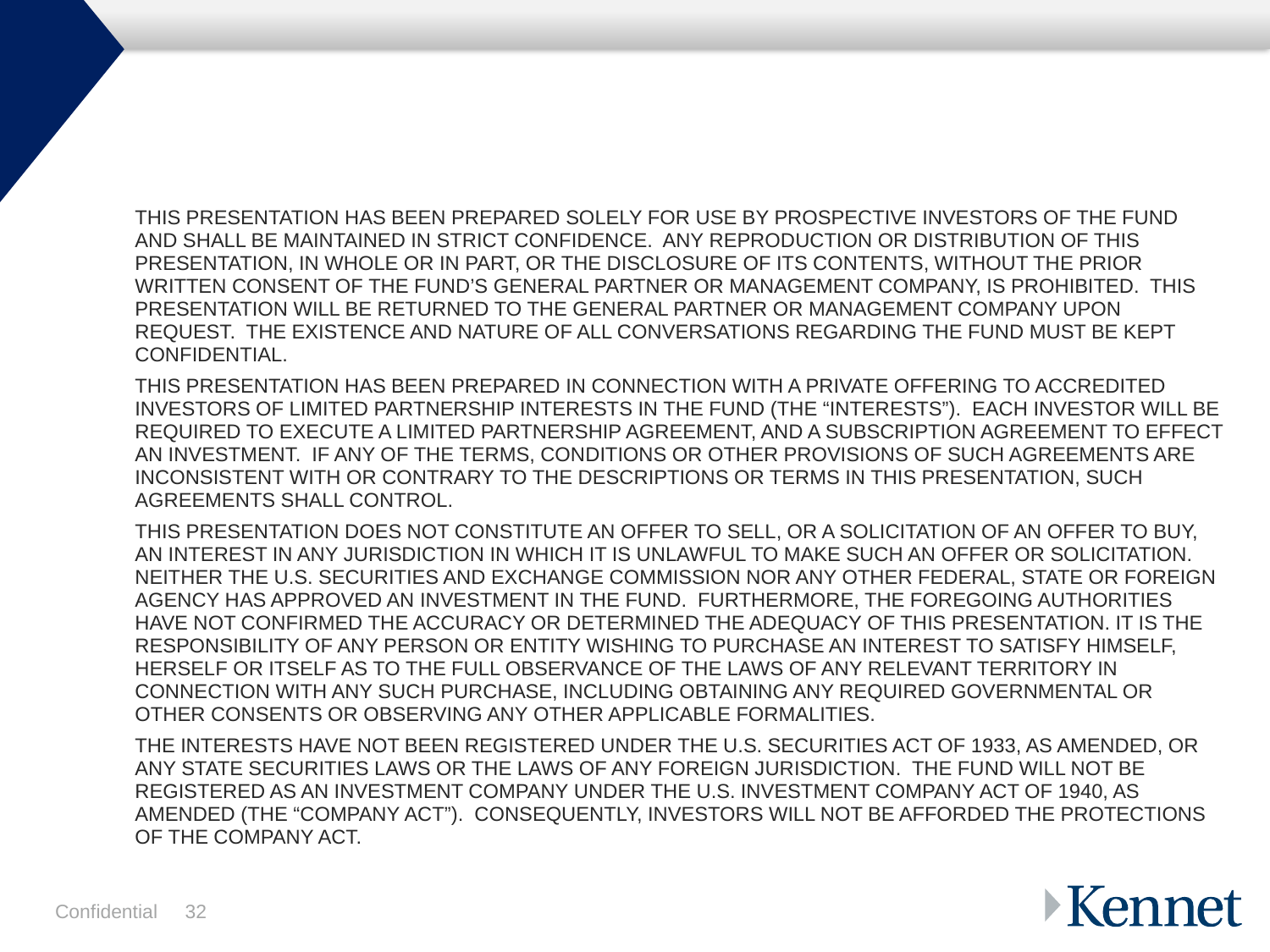

THIS PRESENTATION HAS BEEN PREPARED SOLELY FOR USE BY PROSPECTIVE INVESTORS OF THE FUND AND SHALL BE MAINTAINED IN STRICT CONFIDENCE.  ANY REPRODUCTION OR DISTRIBUTION OF THIS PRESENTATION, IN WHOLE OR IN PART, OR THE DISCLOSURE OF ITS CONTENTS, WITHOUT THE PRIOR WRITTEN CONSENT OF THE FUND’S GENERAL PARTNER OR MANAGEMENT COMPANY, IS PROHIBITED.  THIS PRESENTATION WILL BE RETURNED TO THE GENERAL PARTNER OR MANAGEMENT COMPANY UPON REQUEST.  THE EXISTENCE AND NATURE OF ALL CONVERSATIONS REGARDING THE FUND MUST BE KEPT CONFIDENTIAL.
THIS PRESENTATION HAS BEEN PREPARED IN CONNECTION WITH A PRIVATE OFFERING TO ACCREDITED INVESTORS OF LIMITED PARTNERSHIP INTERESTS IN THE FUND (THE “INTERESTS”).  EACH INVESTOR WILL BE REQUIRED TO EXECUTE A LIMITED PARTNERSHIP AGREEMENT, AND A SUBSCRIPTION AGREEMENT TO EFFECT AN INVESTMENT.  IF ANY OF THE TERMS, CONDITIONS OR OTHER PROVISIONS OF SUCH AGREEMENTS ARE INCONSISTENT WITH OR CONTRARY TO THE DESCRIPTIONS OR TERMS IN THIS PRESENTATION, SUCH AGREEMENTS SHALL CONTROL.
THIS PRESENTATION DOES NOT CONSTITUTE AN OFFER TO SELL, OR A SOLICITATION OF AN OFFER TO BUY, AN INTEREST IN ANY JURISDICTION IN WHICH IT IS UNLAWFUL TO MAKE SUCH AN OFFER OR SOLICITATION.  NEITHER THE U.S. SECURITIES AND EXCHANGE COMMISSION NOR ANY OTHER FEDERAL, STATE OR FOREIGN AGENCY HAS APPROVED AN INVESTMENT IN THE FUND.  FURTHERMORE, THE FOREGOING AUTHORITIES HAVE NOT CONFIRMED THE ACCURACY OR DETERMINED THE ADEQUACY OF THIS PRESENTATION. IT IS THE RESPONSIBILITY OF ANY PERSON OR ENTITY WISHING TO PURCHASE AN INTEREST TO SATISFY HIMSELF, HERSELF OR ITSELF AS TO THE FULL OBSERVANCE OF THE LAWS OF ANY RELEVANT TERRITORY IN CONNECTION WITH ANY SUCH PURCHASE, INCLUDING OBTAINING ANY REQUIRED GOVERNMENTAL OR OTHER CONSENTS OR OBSERVING ANY OTHER APPLICABLE FORMALITIES.
THE INTERESTS HAVE NOT BEEN REGISTERED UNDER THE U.S. SECURITIES ACT OF 1933, AS AMENDED, OR ANY STATE SECURITIES LAWS OR THE LAWS OF ANY FOREIGN JURISDICTION.  THE FUND WILL NOT BE REGISTERED AS AN INVESTMENT COMPANY UNDER THE U.S. INVESTMENT COMPANY ACT OF 1940, AS AMENDED (THE “COMPANY ACT”).  CONSEQUENTLY, INVESTORS WILL NOT BE AFFORDED THE PROTECTIONS OF THE COMPANY ACT.
Confidential
32